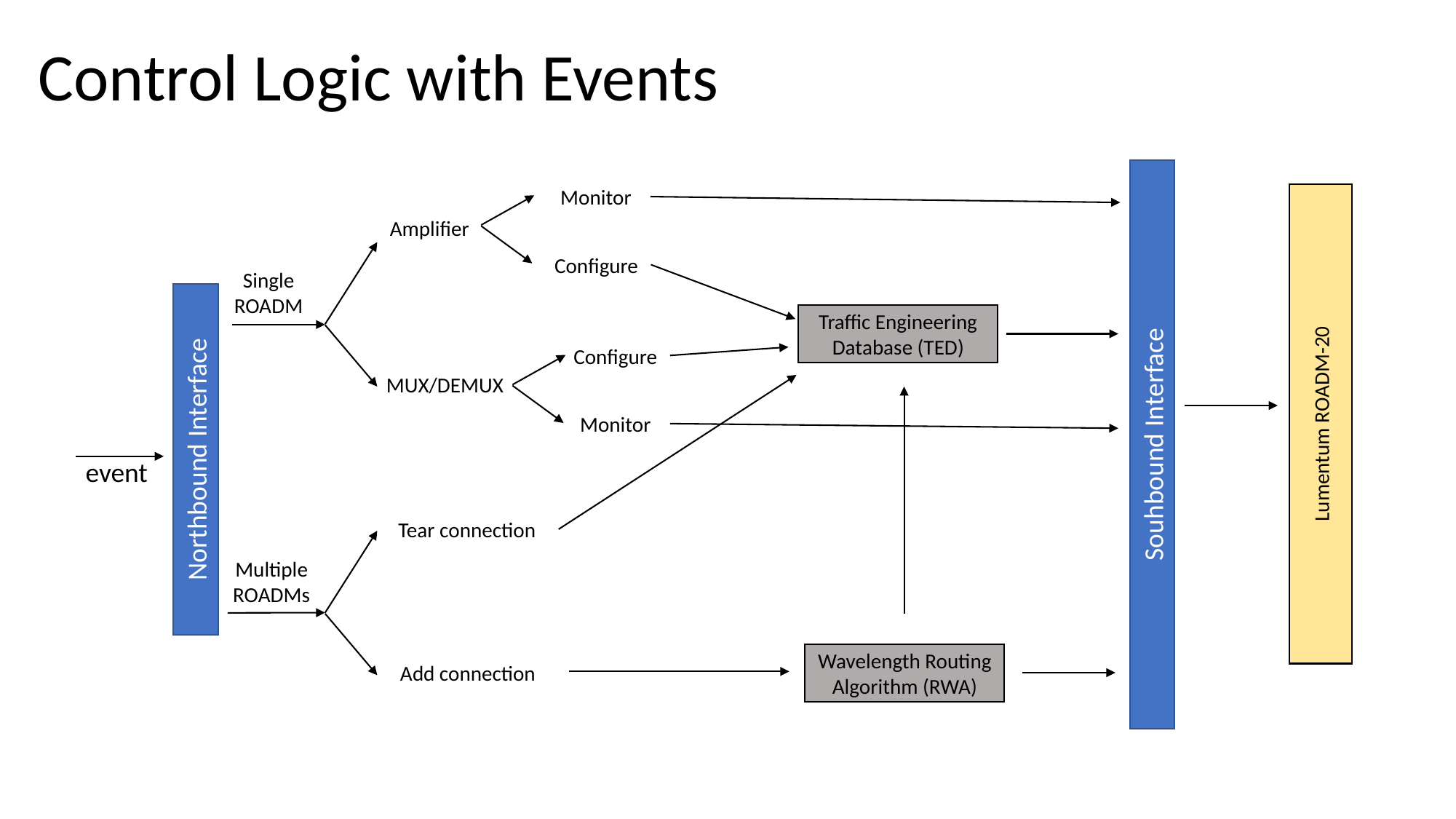

# Control Logic with Events
Monitor
Amplifier
Configure
Single ROADM
Traffic Engineering Database (TED)
Configure
MUX/DEMUX
Lumentum ROADM-20
Monitor
Souhbound Interface
Northbound Interface
event
Tear connection
Multiple ROADMs
Wavelength Routing Algorithm (RWA)
Add connection